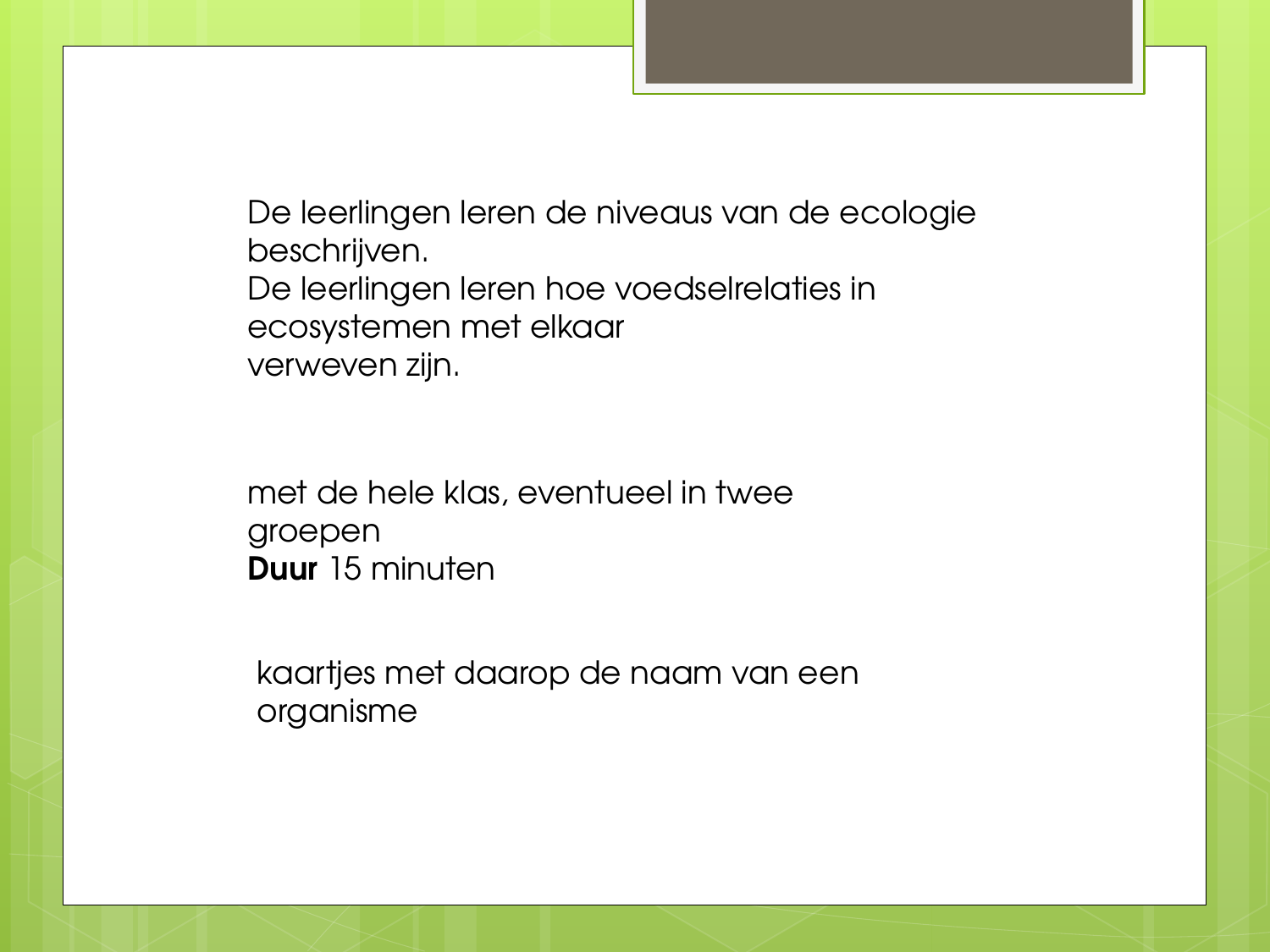

De leerlingen leren de niveaus van de ecologie beschrijven.
De leerlingen leren hoe voedselrelaties in ecosystemen met elkaar
verweven zijn.
met de hele klas, eventueel in twee groepen
Duur 15 minuten
kaartjes met daarop de naam van een organisme